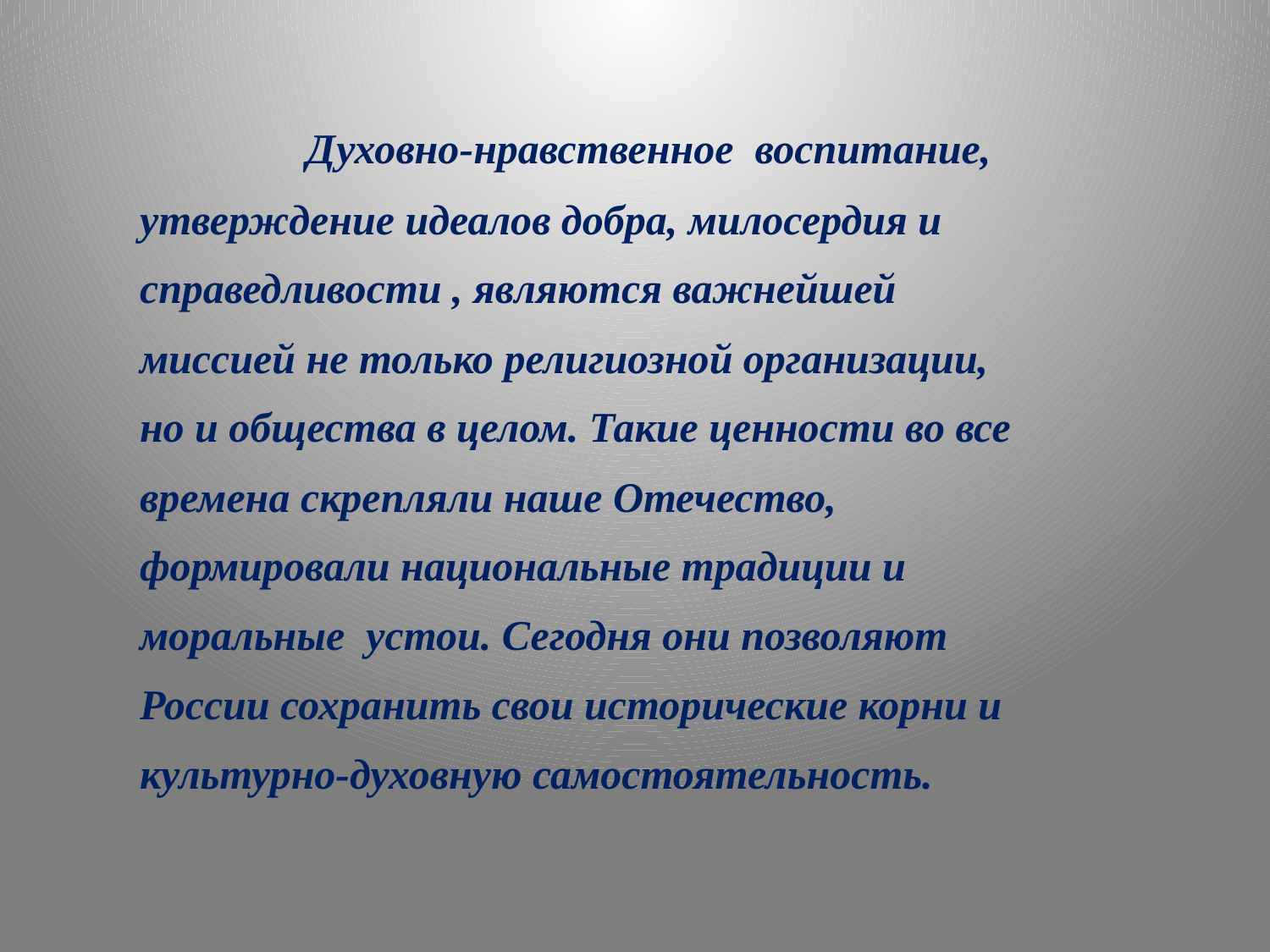

Духовно-нравственное  воспитание,
утверждение идеалов добра, милосердия и
справедливости , являются важнейшей
миссией не только религиозной организации,
но и общества в целом. Такие ценности во все
времена скрепляли наше Отечество,
формировали национальные традиции и
моральные  устои. Сегодня они позволяют
России сохранить свои исторические корни и
культурно-духовную самостоятельность.